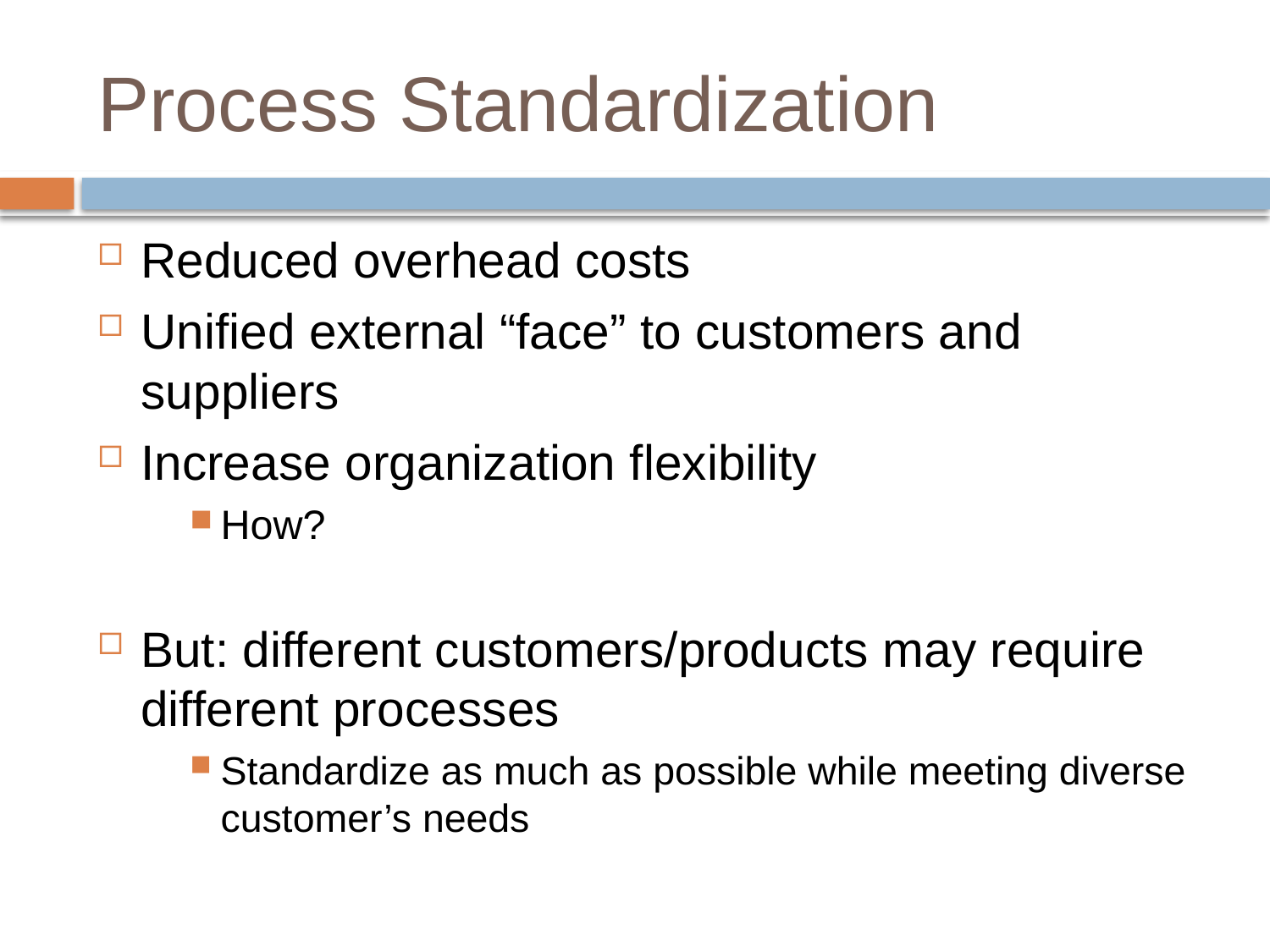

# Process Standardization
Reduced overhead costs
Unified external “face” to customers and suppliers
Increase organization flexibility
How?

But: different customers/products may require different processes
Standardize as much as possible while meeting diverse customer’s needs